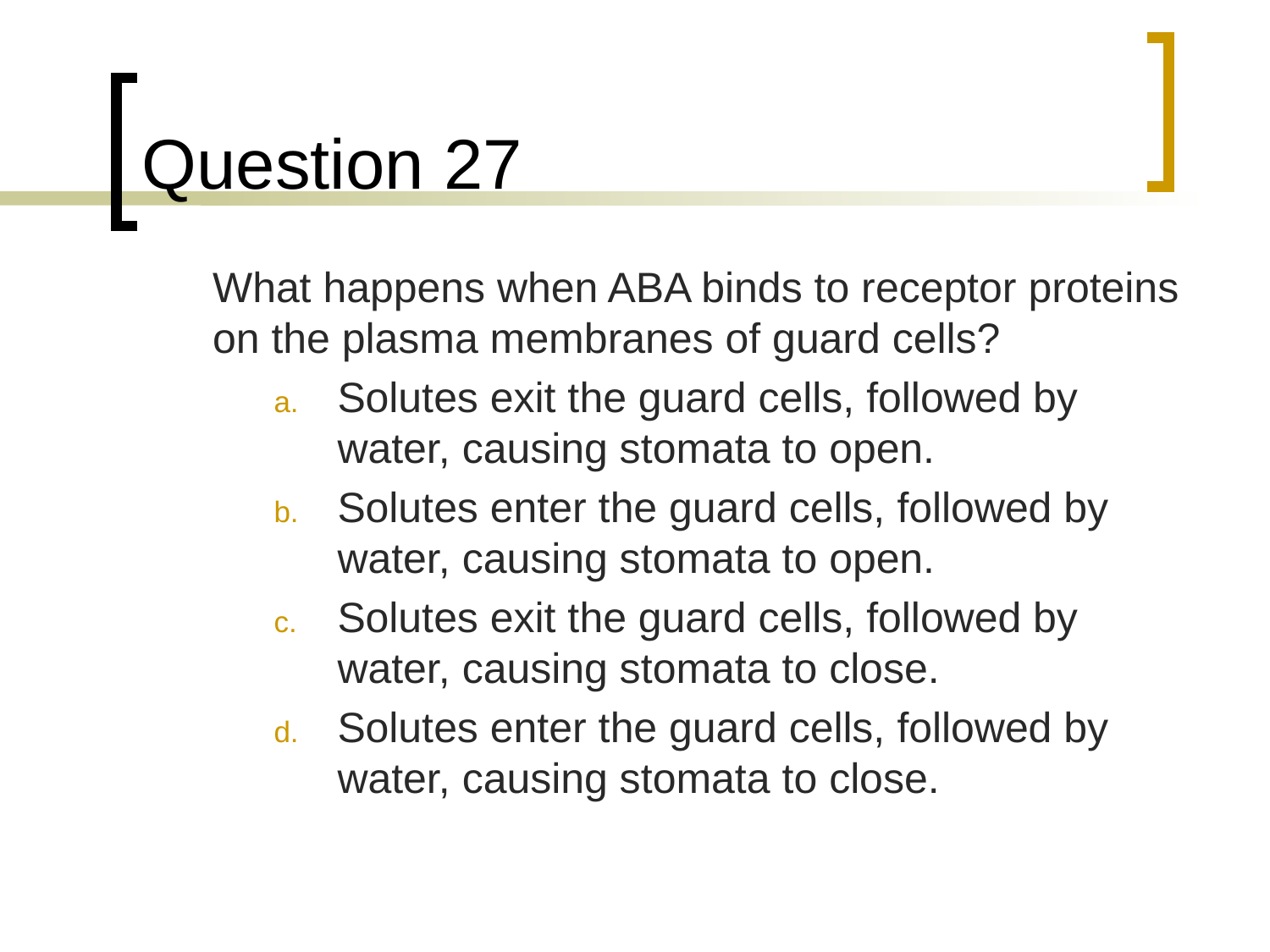

# Question 27
	What happens when ABA binds to receptor proteins on the plasma membranes of guard cells?
Solutes exit the guard cells, followed by water, causing stomata to open.
Solutes enter the guard cells, followed by water, causing stomata to open.
Solutes exit the guard cells, followed by water, causing stomata to close.
Solutes enter the guard cells, followed by water, causing stomata to close.